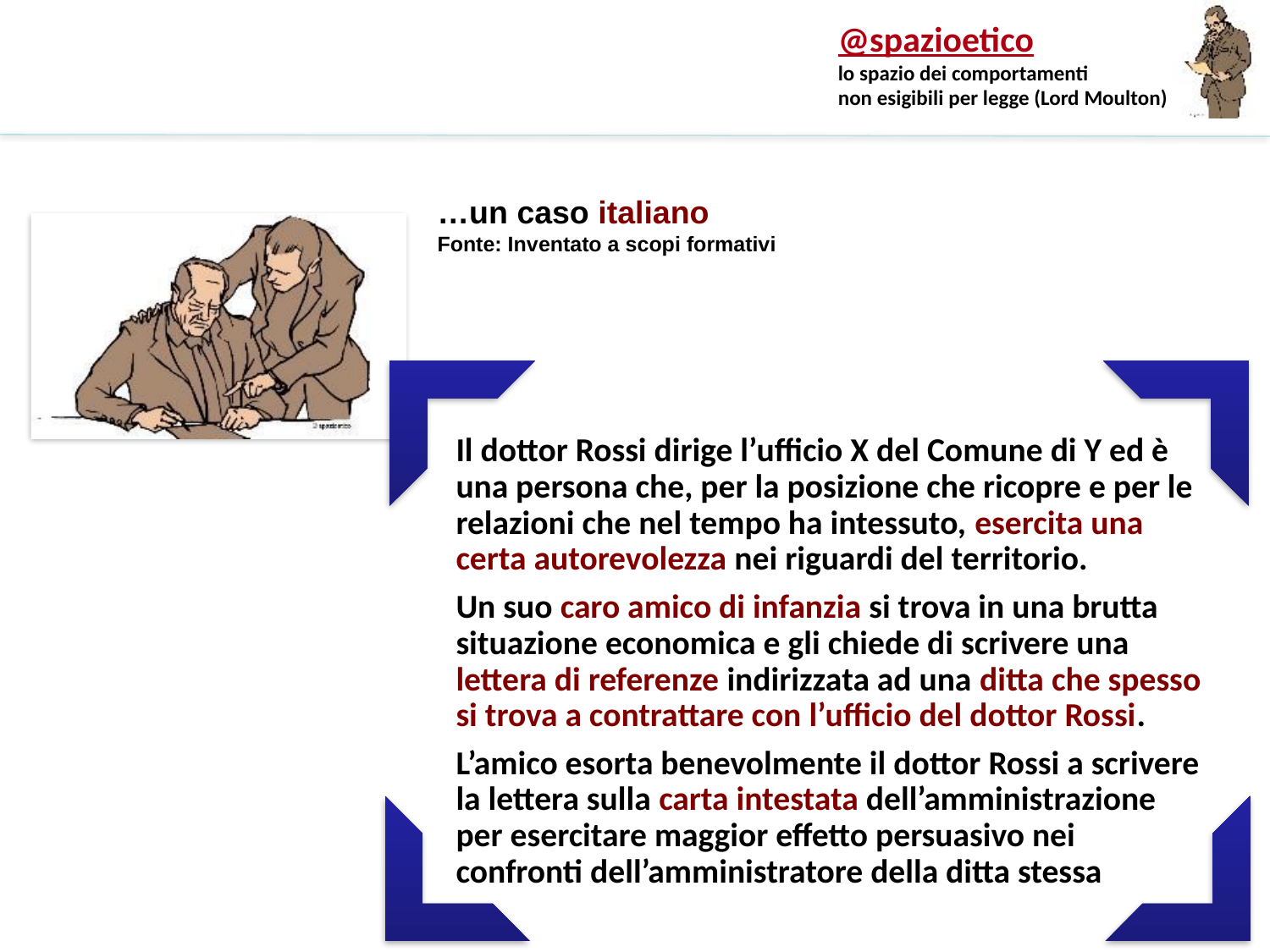

…un caso italiano
Fonte: Inventato a scopi formativi

Il dottor Rossi dirige l’ufficio X del Comune di Y ed è una persona che, per la posizione che ricopre e per le relazioni che nel tempo ha intessuto, esercita una certa autorevolezza nei riguardi del territorio.
Un suo caro amico di infanzia si trova in una brutta situazione economica e gli chiede di scrivere una lettera di referenze indirizzata ad una ditta che spesso si trova a contrattare con l’ufficio del dottor Rossi.
L’amico esorta benevolmente il dottor Rossi a scrivere la lettera sulla carta intestata dell’amministrazione per esercitare maggior effetto persuasivo nei confronti dell’amministratore della ditta stessa